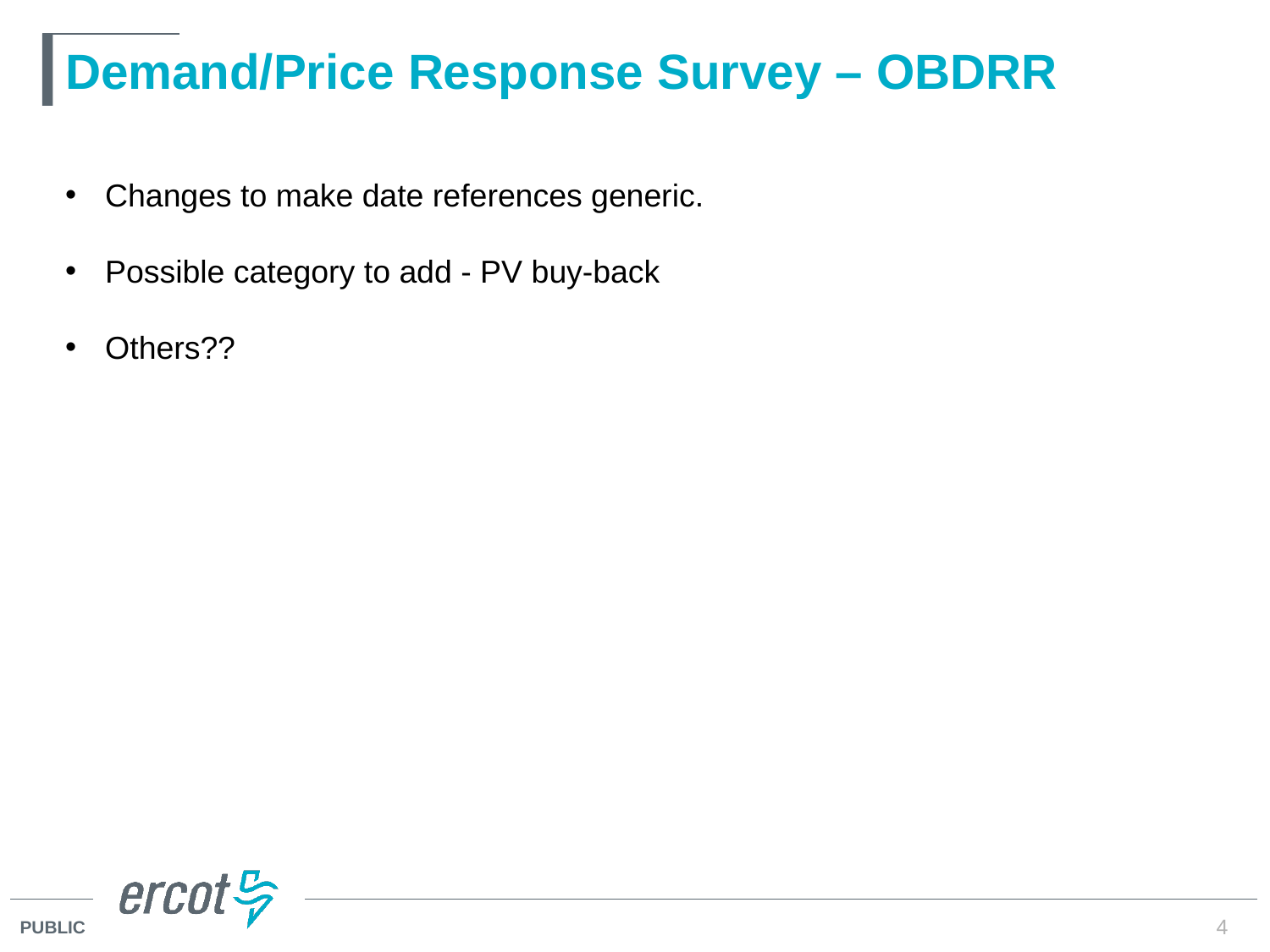

# Demand/Price Response Survey – OBDRR
Changes to make date references generic.

Possible category to add - PV buy-back

Others??

4